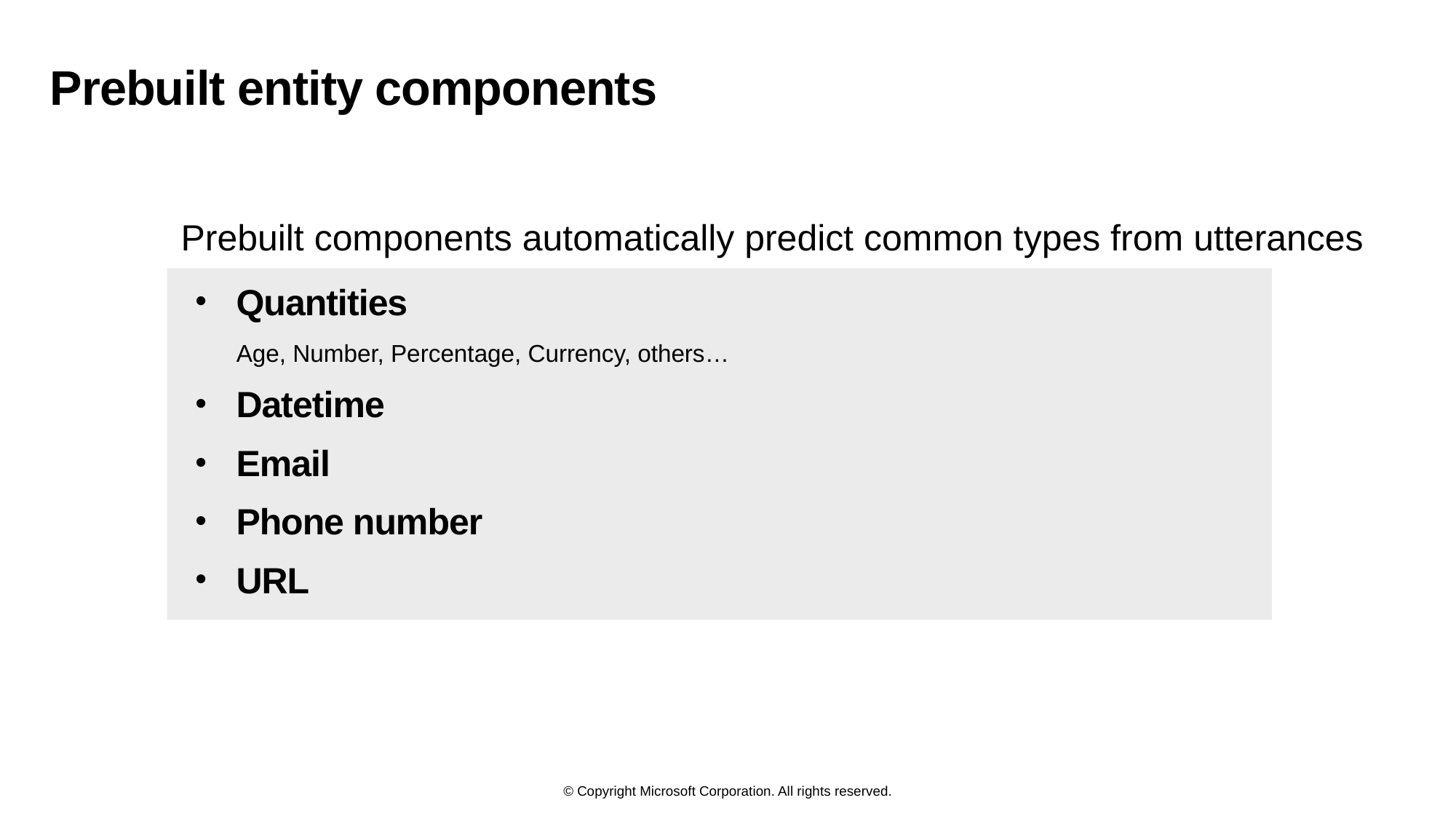

# Prebuilt entity components
Prebuilt components automatically predict common types from utterances

Quantities
Age, Number, Percentage, Currency, others…
Datetime
Email
Phone number
URL